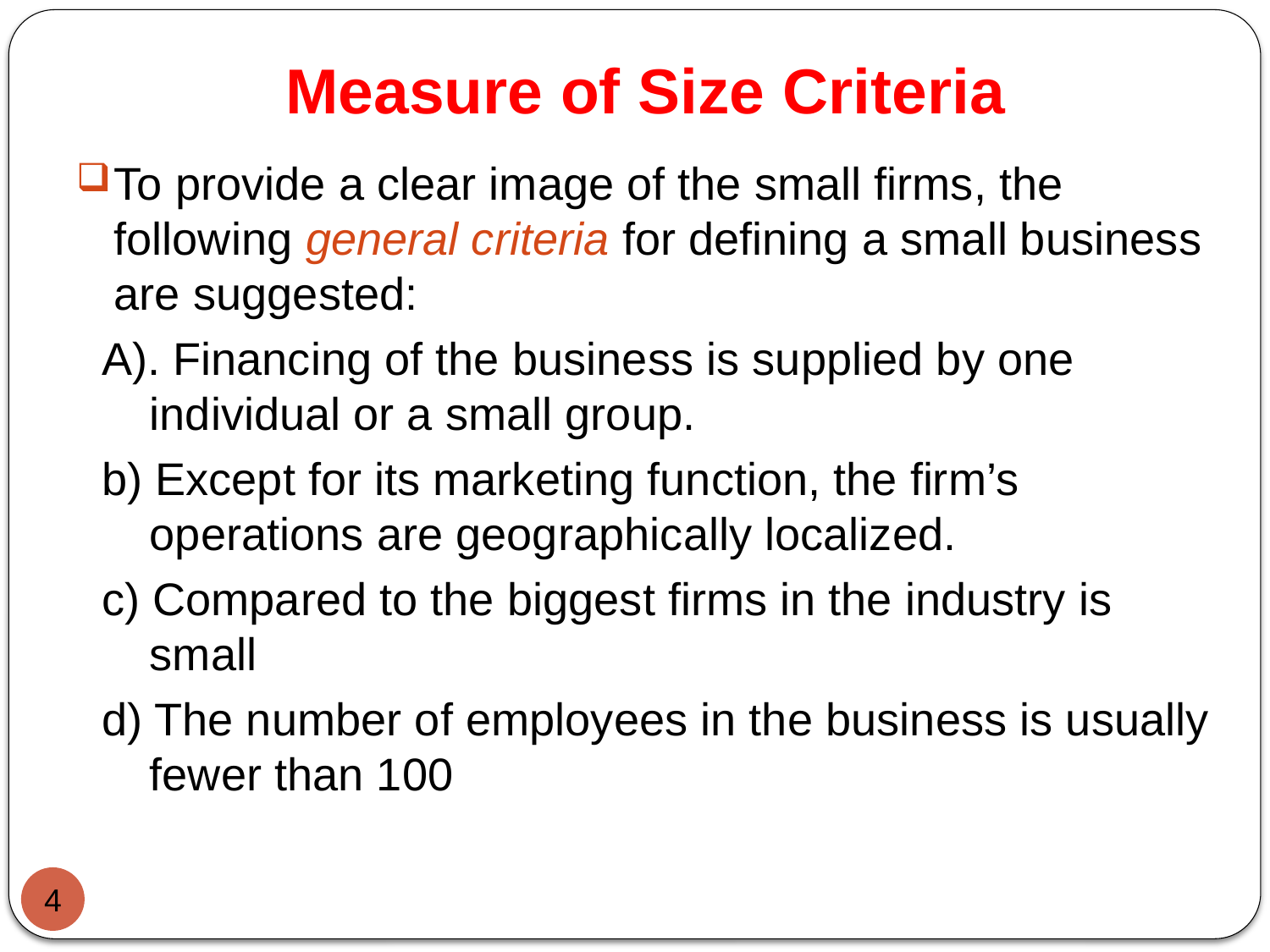

# Measure of Size Criteria
To provide a clear image of the small firms, the following general criteria for defining a small business are suggested:
  A). Financing of the business is supplied by one individual or a small group.
  b) Except for its marketing function, the firm’s operations are geographically localized.
  c) Compared to the biggest firms in the industry is small
  d) The number of employees in the business is usually fewer than 100

4